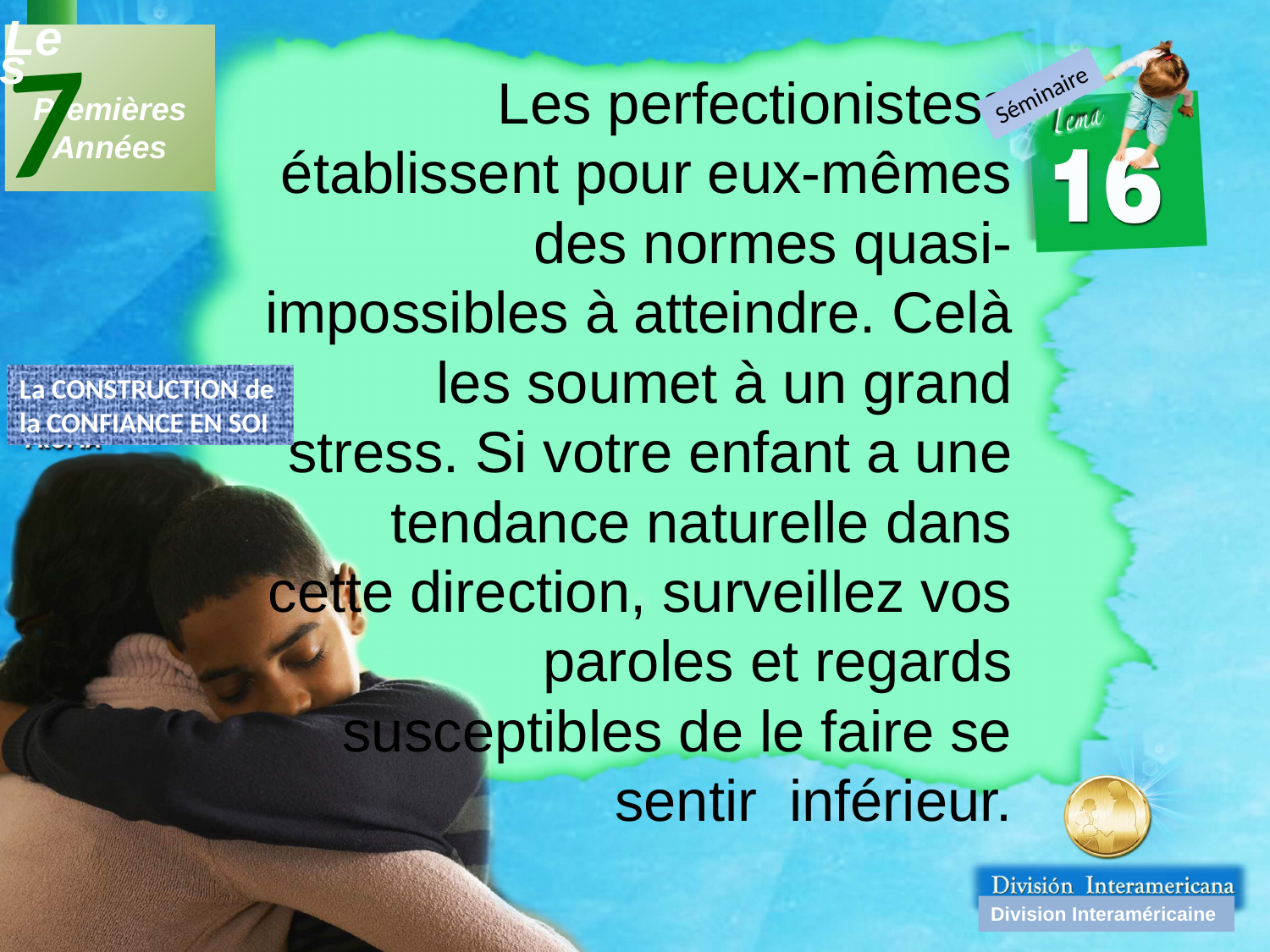

7
Les
         Premières
Années
Les perfectionistess établissent pour eux-mêmes des normes quasi-impossibles à atteindre. Celà les soumet à un grand stress. Si votre enfant a une tendance naturelle dans cette direction, surveillez vos paroles et regards susceptibles de le faire se sentir  inférieur.
Séminaire
La CONSTRUCTION de
la CONFIANCE EN SOI
Division Interaméricaine